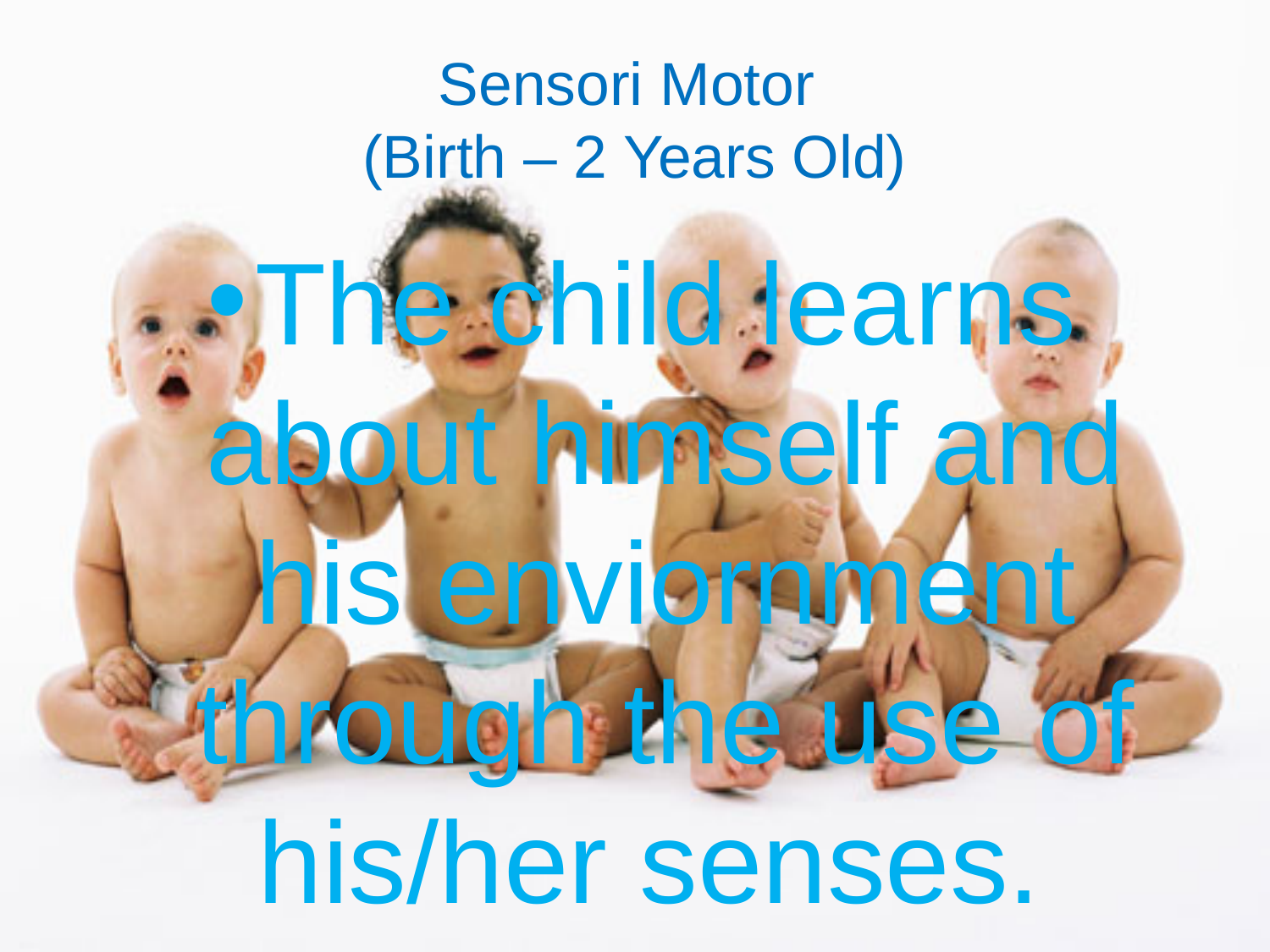

# Sensori Motor (Birth – 2 Years Old)
The child learns about himself and his enviornment through the use of his/her senses.